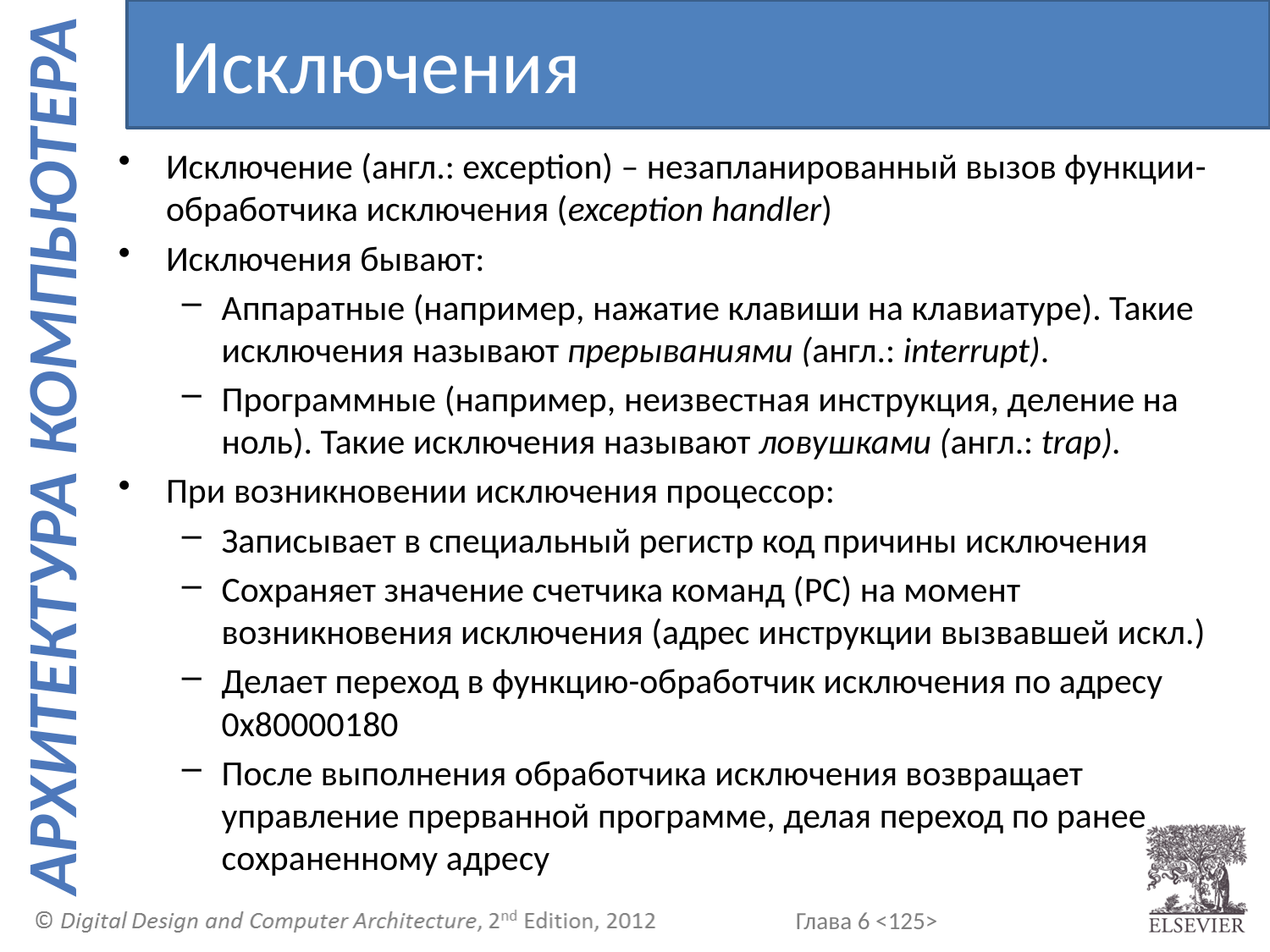

Исключения
Исключение (англ.: exception) – незапланированный вызов функции-обработчика исключения (exception handler)
Исключения бывают:
Аппаратные (например, нажатие клавиши на клавиатуре). Такие исключения называют прерываниями (англ.: interrupt).
Программные (например, неизвестная инструкция, деление на ноль). Такие исключения называют ловушками (англ.: trap).
При возникновении исключения процессор:
Записывает в специальный регистр код причины исключения
Сохраняет значение счетчика команд (PC) на момент возникновения исключения (адрес инструкции вызвавшей искл.)
Делает переход в функцию-обработчик исключения по адресу 0x80000180
После выполнения обработчика исключения возвращает управление прерванной программе, делая переход по ранее сохраненному адресу